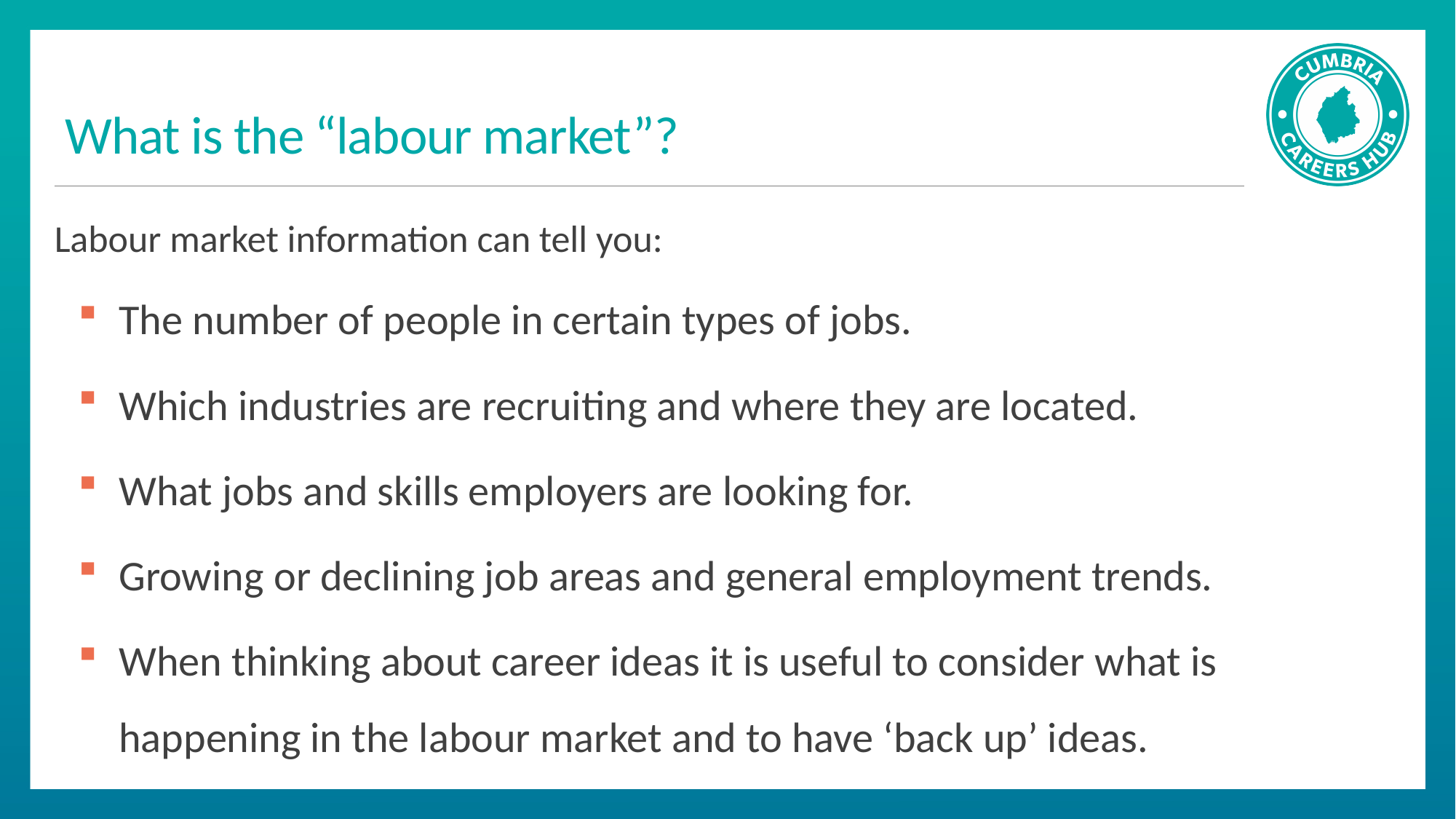

# What is the “labour market”?
Labour market information can tell you:
The number of people in certain types of jobs.
Which industries are recruiting and where they are located.
What jobs and skills employers are looking for.
Growing or declining job areas and general employment trends.
When thinking about career ideas it is useful to consider what is happening in the labour market and to have ‘back up’ ideas.